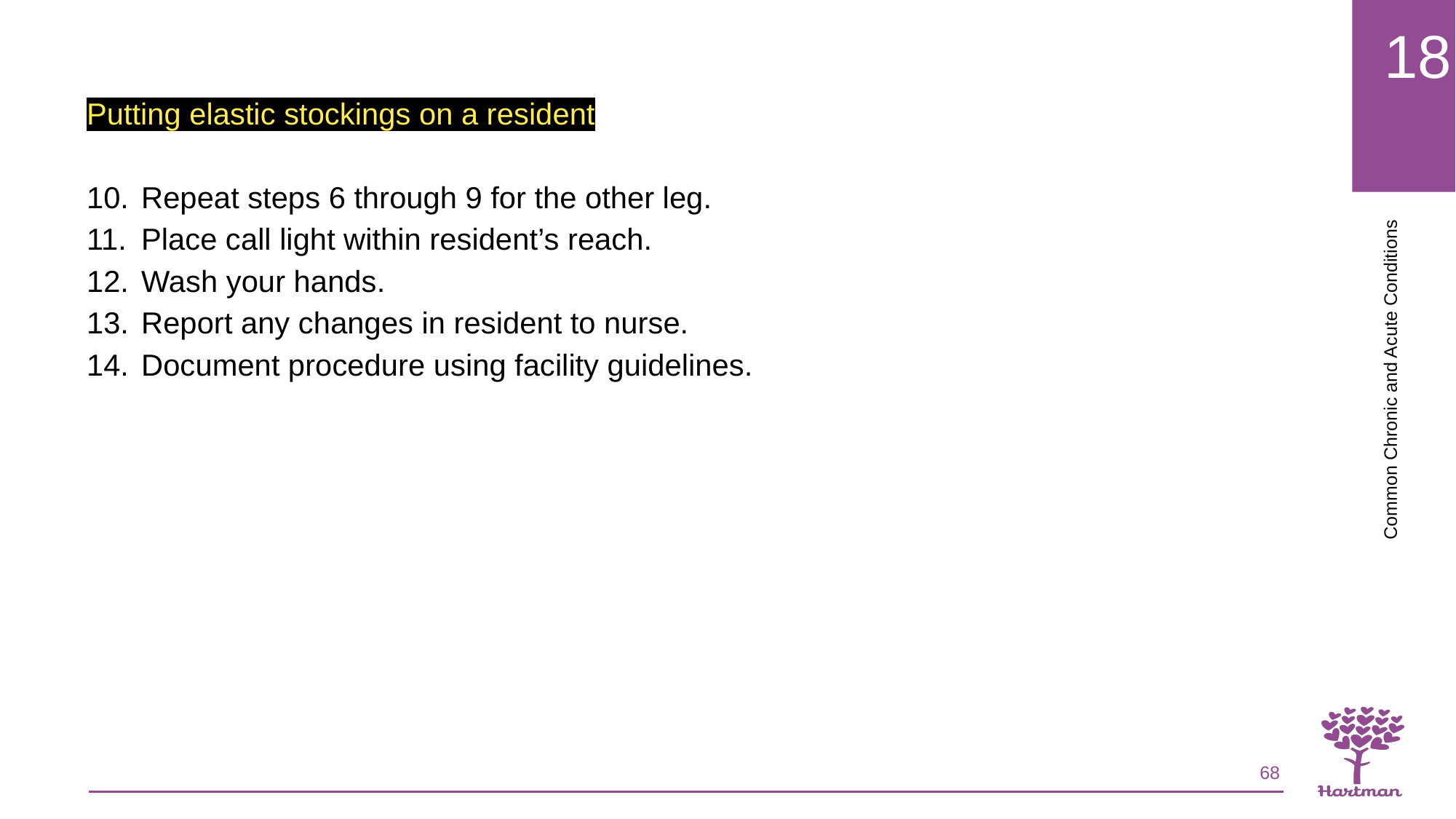

Putting elastic stockings on a resident

Repeat steps 6 through 9 for the other leg.
Place call light within resident’s reach.
Wash your hands.
Report any changes in resident to nurse.
Document procedure using facility guidelines.

68